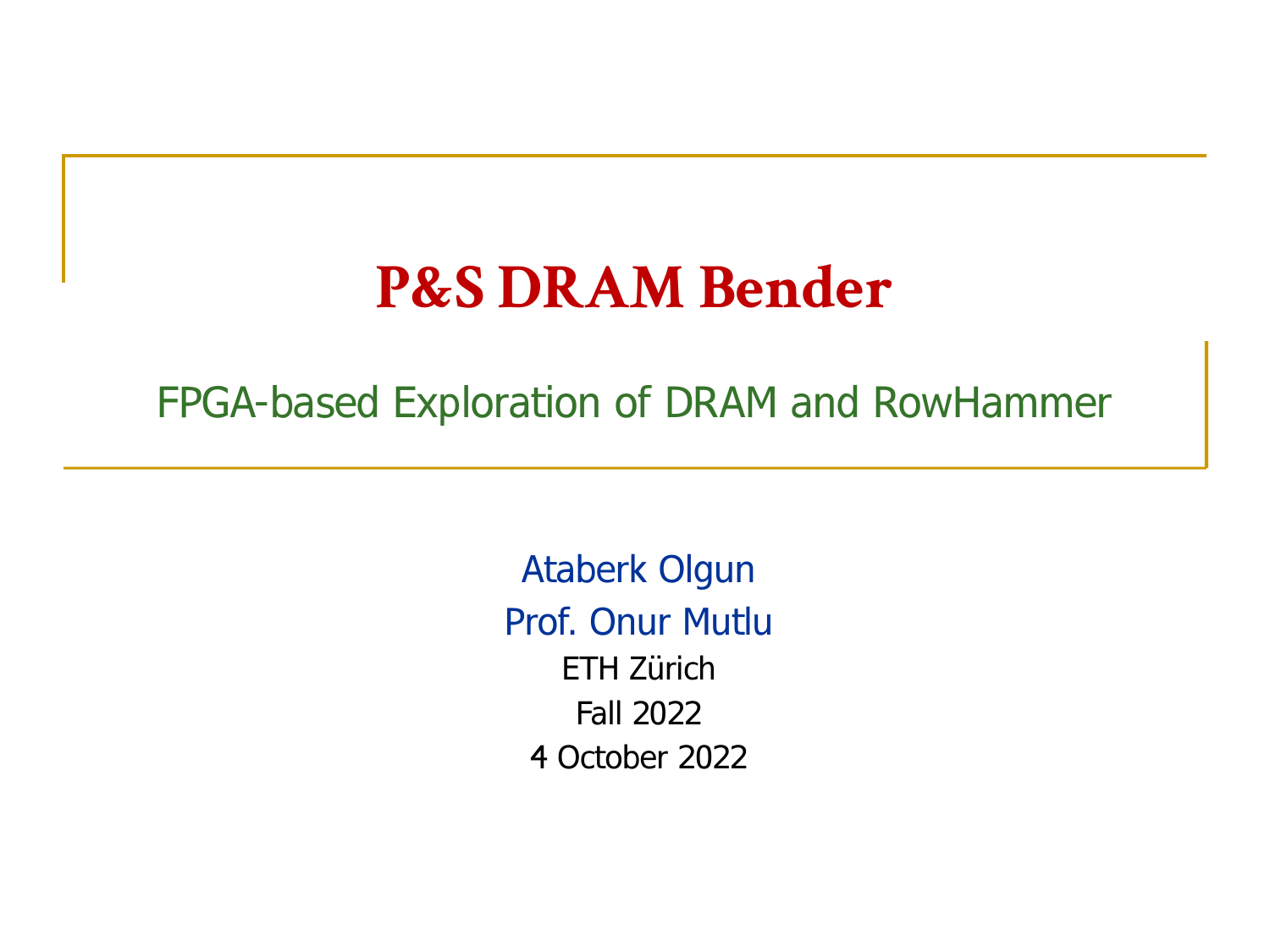

# P&S DRAM Bender FPGA-based Exploration of DRAM and RowHammer
Ataberk Olgun
Prof. Onur Mutlu
ETH Zürich
Fall 2022
4 October 2022